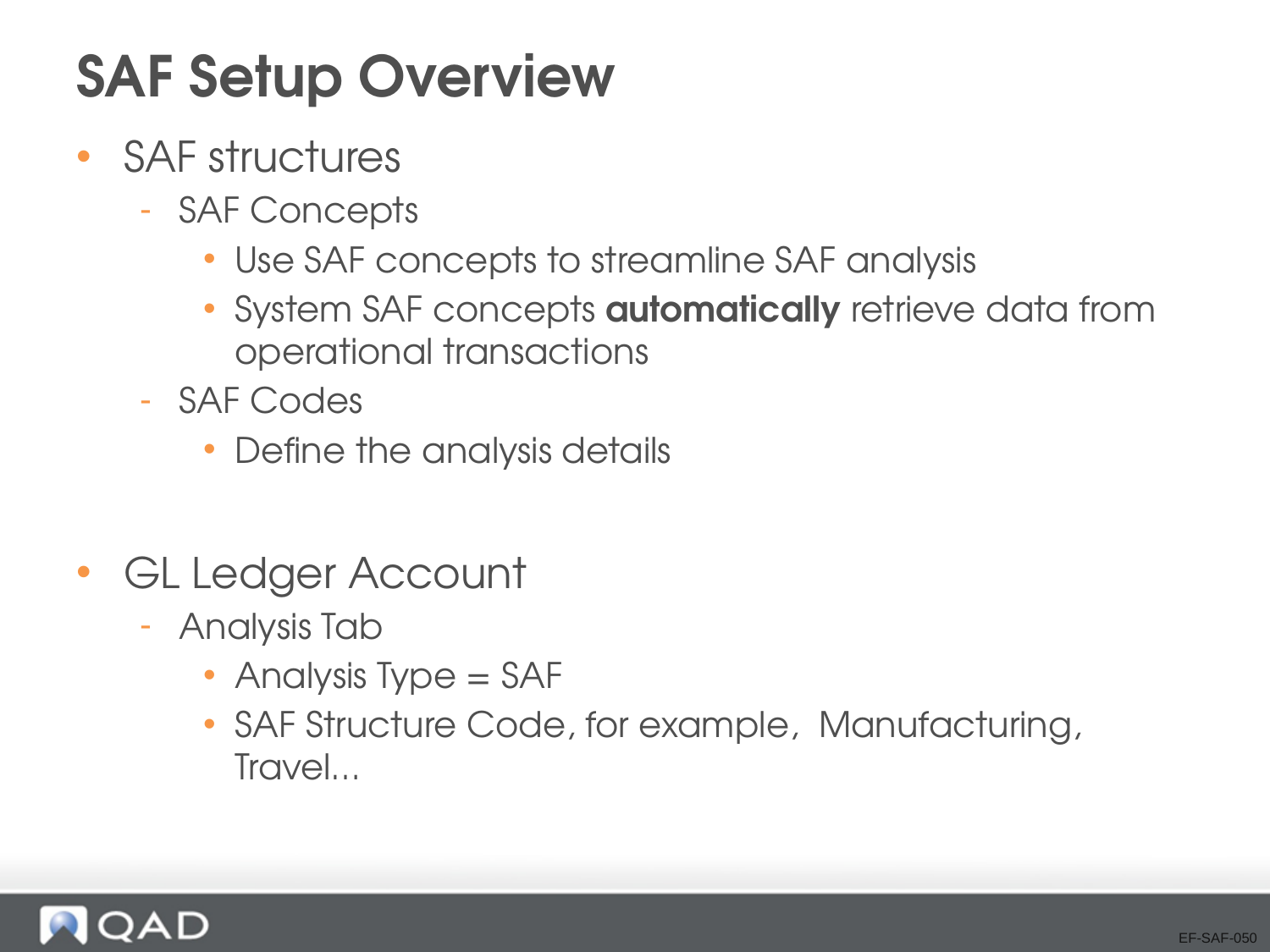

# SAF Setup Overview
SAF structures
SAF Concepts
Use SAF concepts to streamline SAF analysis
System SAF concepts automatically retrieve data from operational transactions
SAF Codes
Define the analysis details

GL Ledger Account
Analysis Tab
Analysis Type = SAF
SAF Structure Code, for example,  Manufacturing, Travel…

EF-SAF-050